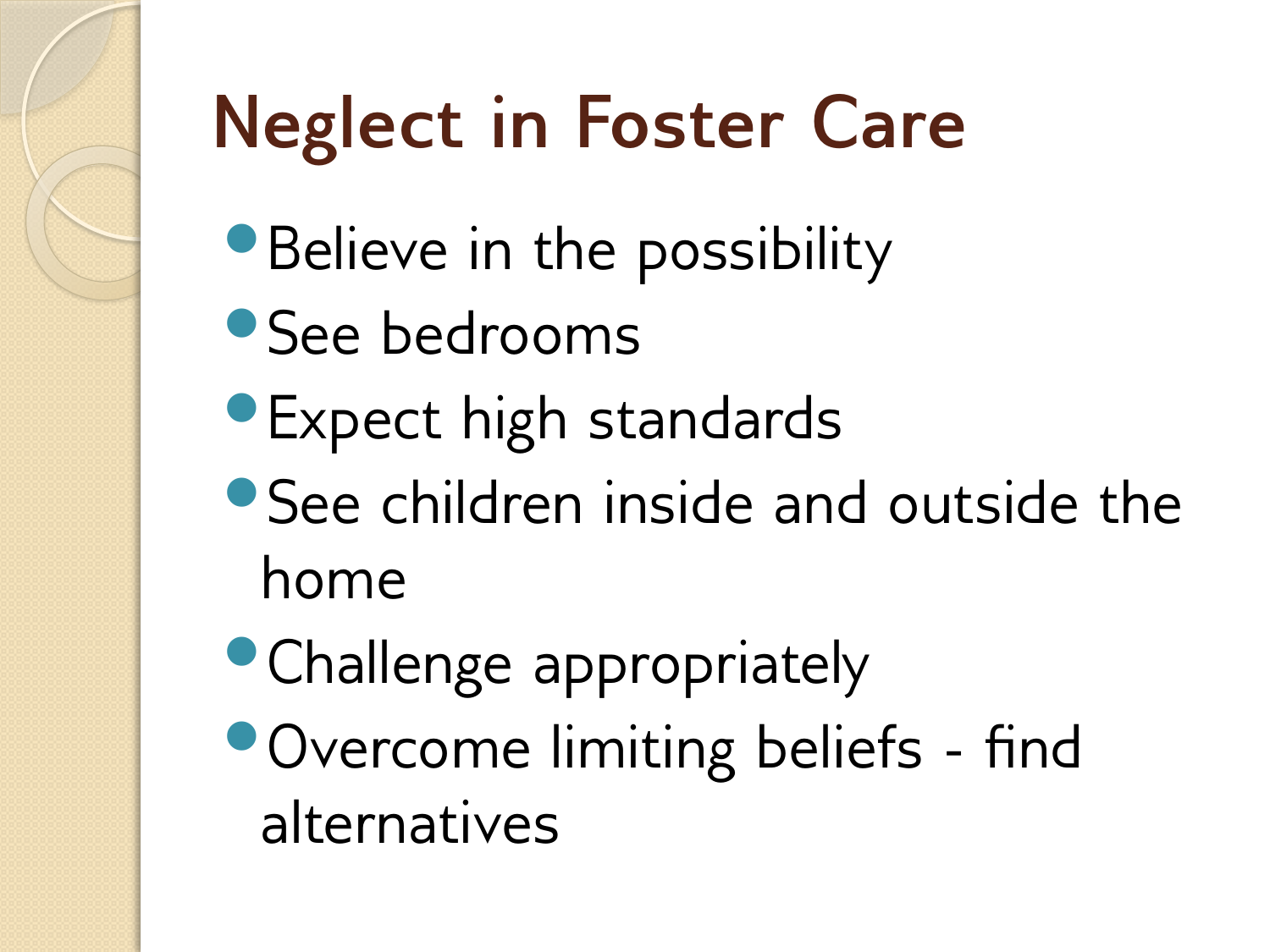

# Neglect in Foster Care
Believe in the possibility
See bedrooms
Expect high standards
See children inside and outside the home
Challenge appropriately
Overcome limiting beliefs - find alternatives